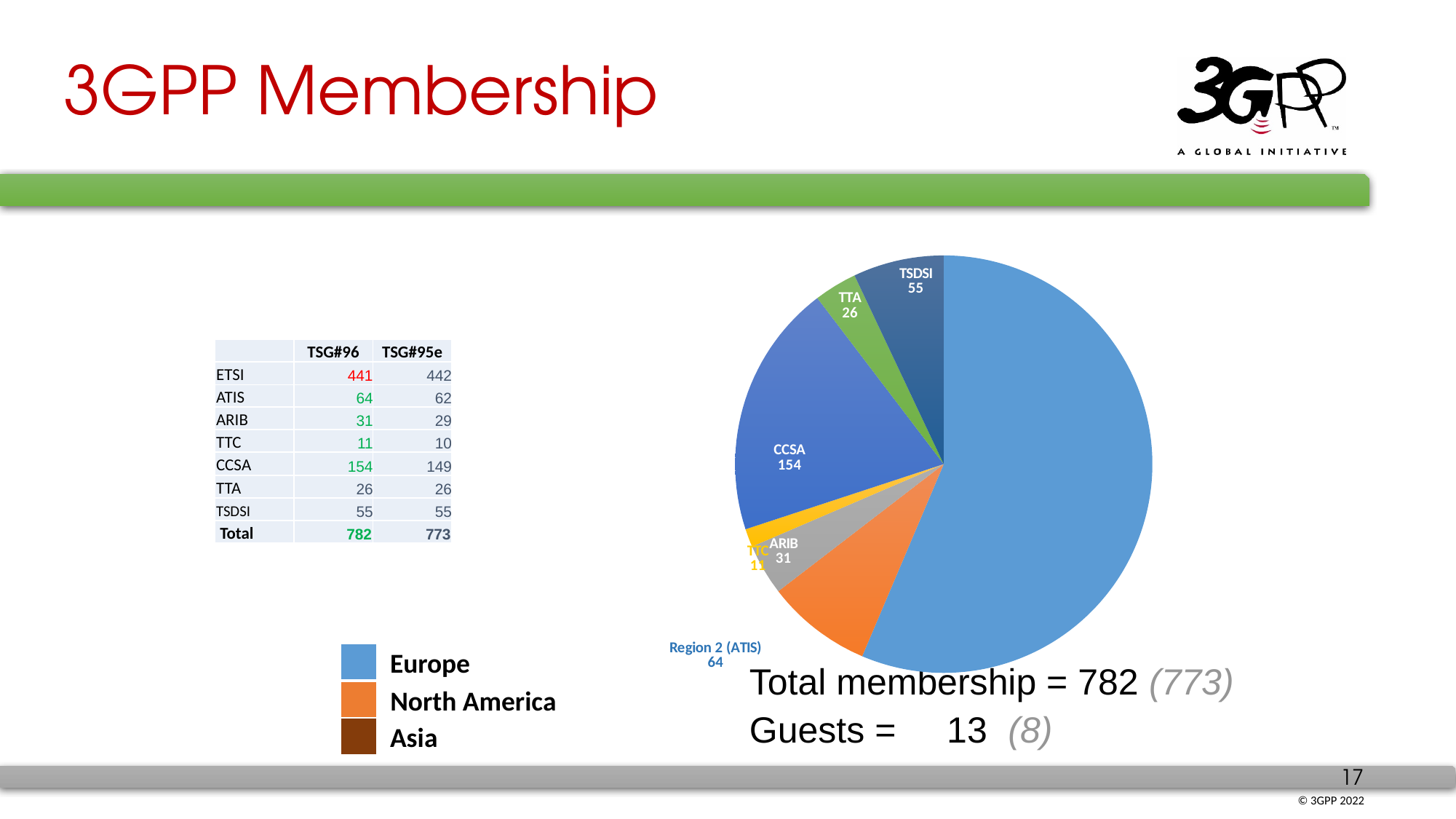

# 3GPP Membership

[unsupported chart]

|  | TSG#96 | TSG#95e |
| --- | --- | --- |
| ETSI | 441 | 442 |
| ATIS | 64 | 62 |
| ARIB | 31 | 29 |
| TTC | 11 | 10 |
| CCSA | 154 | 149 |
| TTA | 26 | 26 |
| TSDSI | 55 | 55 |
| Total | 782 | 773 |

Europe
North America
Asia
Total membership = 782 (773)
Guests =     13  (8)